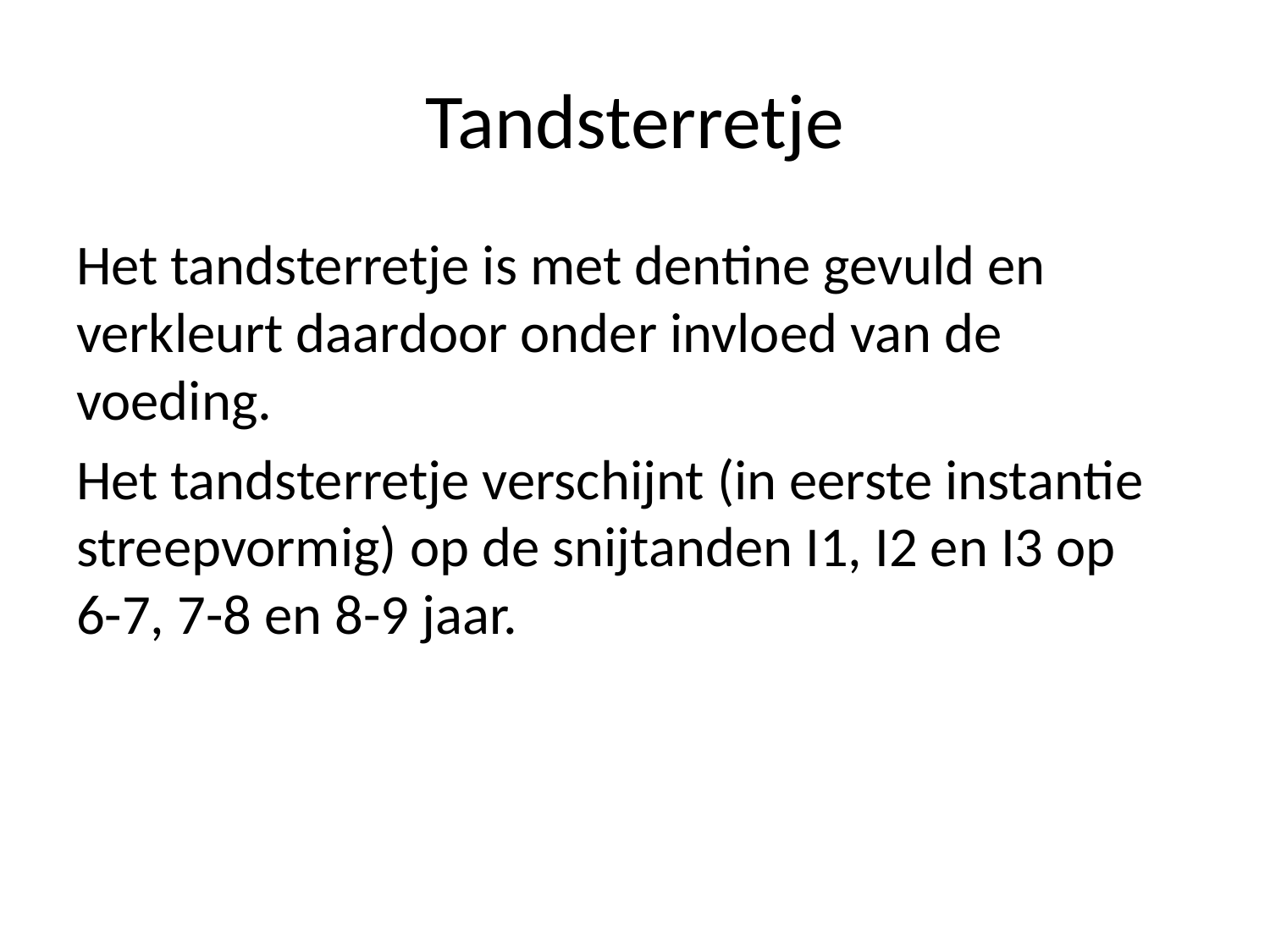

# Tandsterretje
Het tandsterretje is met dentine gevuld en verkleurt daardoor onder invloed van de voeding.
Het tandsterretje verschijnt (in eerste instantie streepvormig) op de snijtanden I1, I2 en I3 op   6-7, 7-8 en 8-9 jaar.